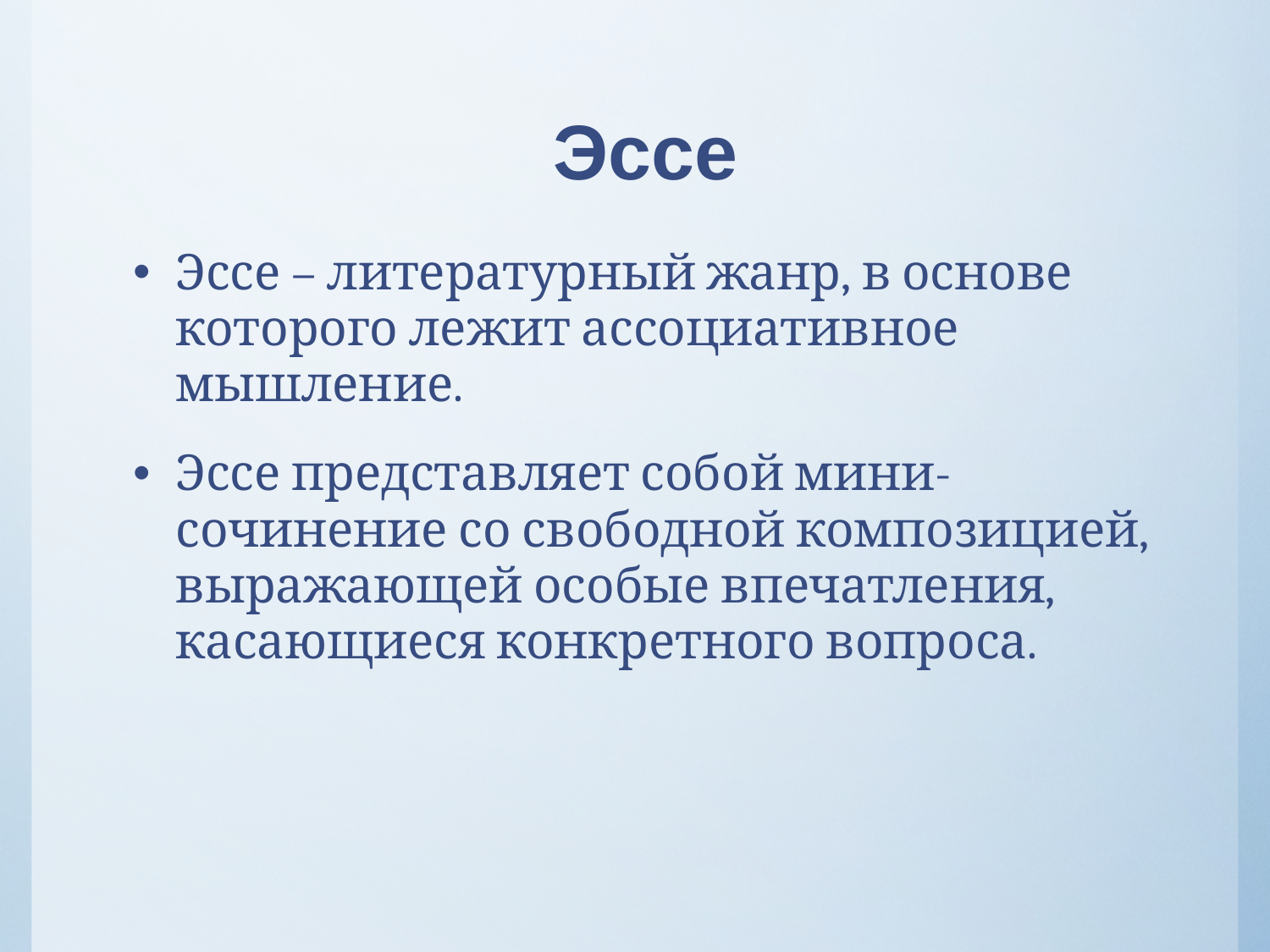

# Эссе
Эссе – литературный жанр, в основе которого лежит ассоциативное мышление.
Эссе представляет собой мини-сочинение со свободной композицией, выражающей особые впечатления, касающиеся конкретного вопроса.